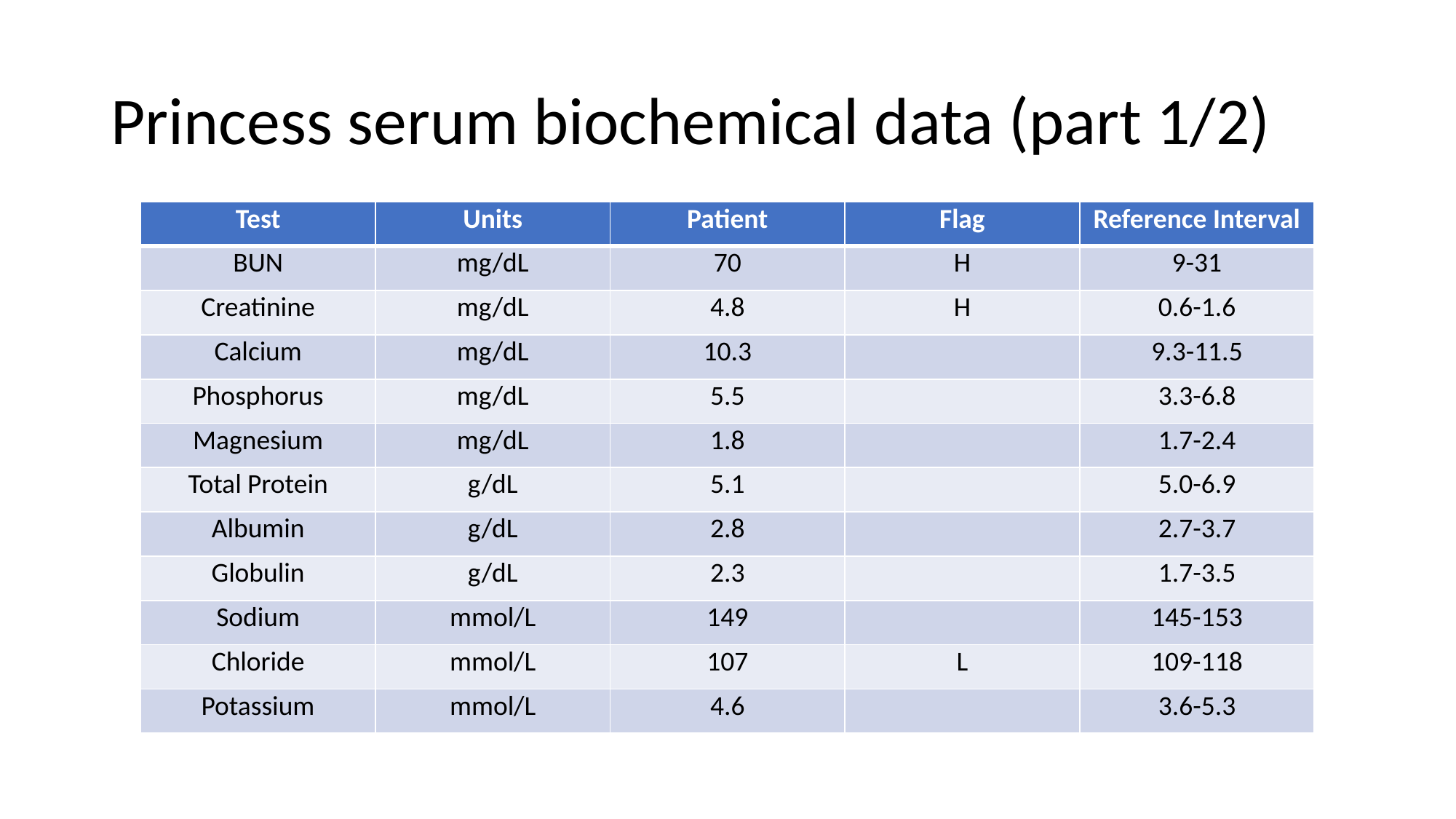

# Princess serum biochemical data (part 1/2)
| Test | Units | Patient | Flag | Reference Interval |
| --- | --- | --- | --- | --- |
| BUN | mg/dL | 70 | H | 9-31 |
| Creatinine | mg/dL | 4.8 | H | 0.6-1.6 |
| Calcium | mg/dL | 10.3 |  | 9.3-11.5 |
| Phosphorus | mg/dL | 5.5 |  | 3.3-6.8 |
| Magnesium | mg/dL | 1.8 |  | 1.7-2.4 |
| Total Protein | g/dL | 5.1 |  | 5.0-6.9 |
| Albumin | g/dL | 2.8 |  | 2.7-3.7 |
| Globulin | g/dL | 2.3 |  | 1.7-3.5 |
| Sodium | mmol/L | 149 |  | 145-153 |
| Chloride | mmol/L | 107 | L | 109-118 |
| Potassium | mmol/L | 4.6 |  | 3.6-5.3 |